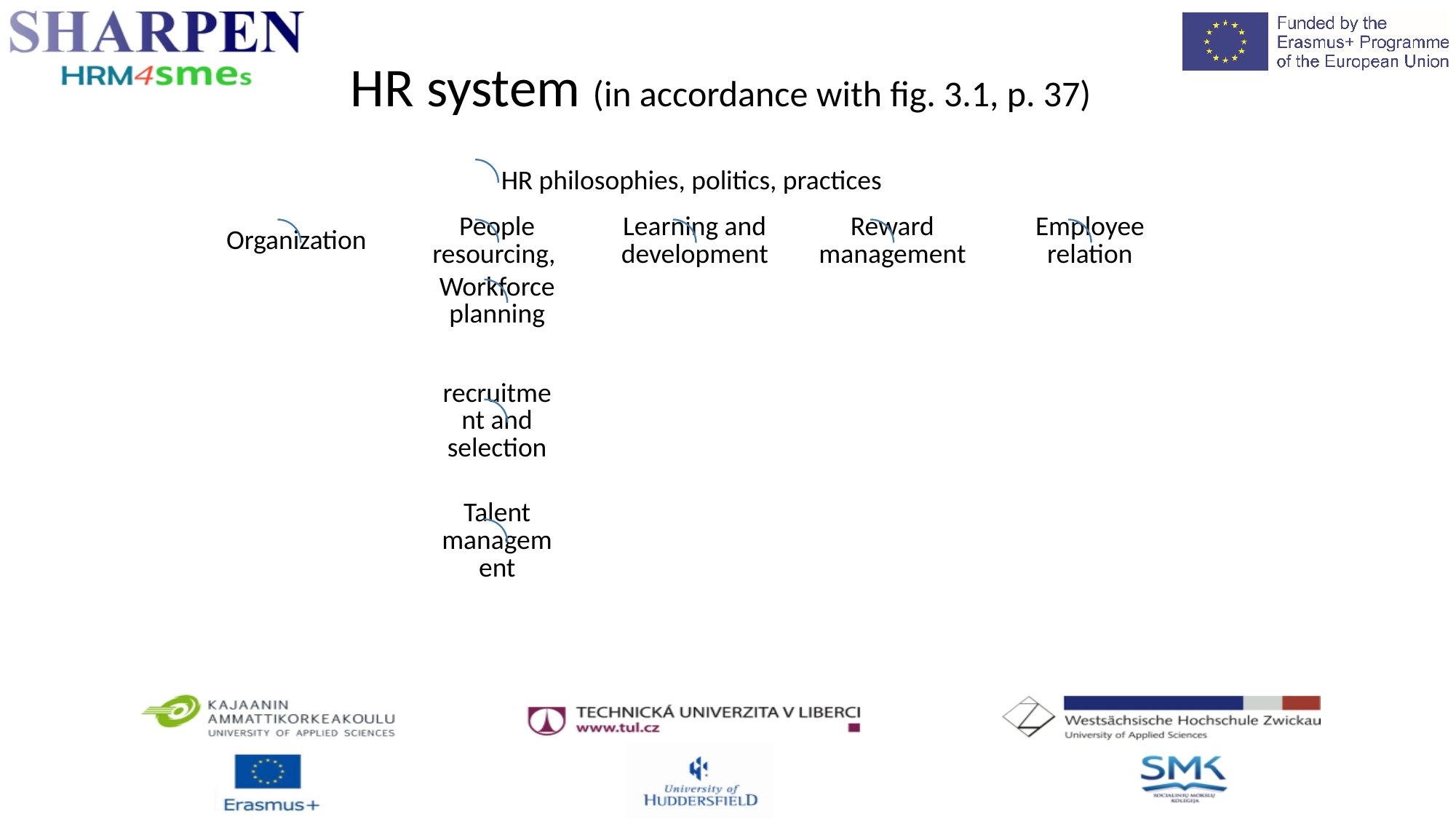

HR system (in accordance with fig. 3.1, p. 37)
Organization
People resourcing,
HR philosophies, politics, practices
Reward management
Employee relation
Learning and development
Workforce planning
recruitment and selection
Talent management